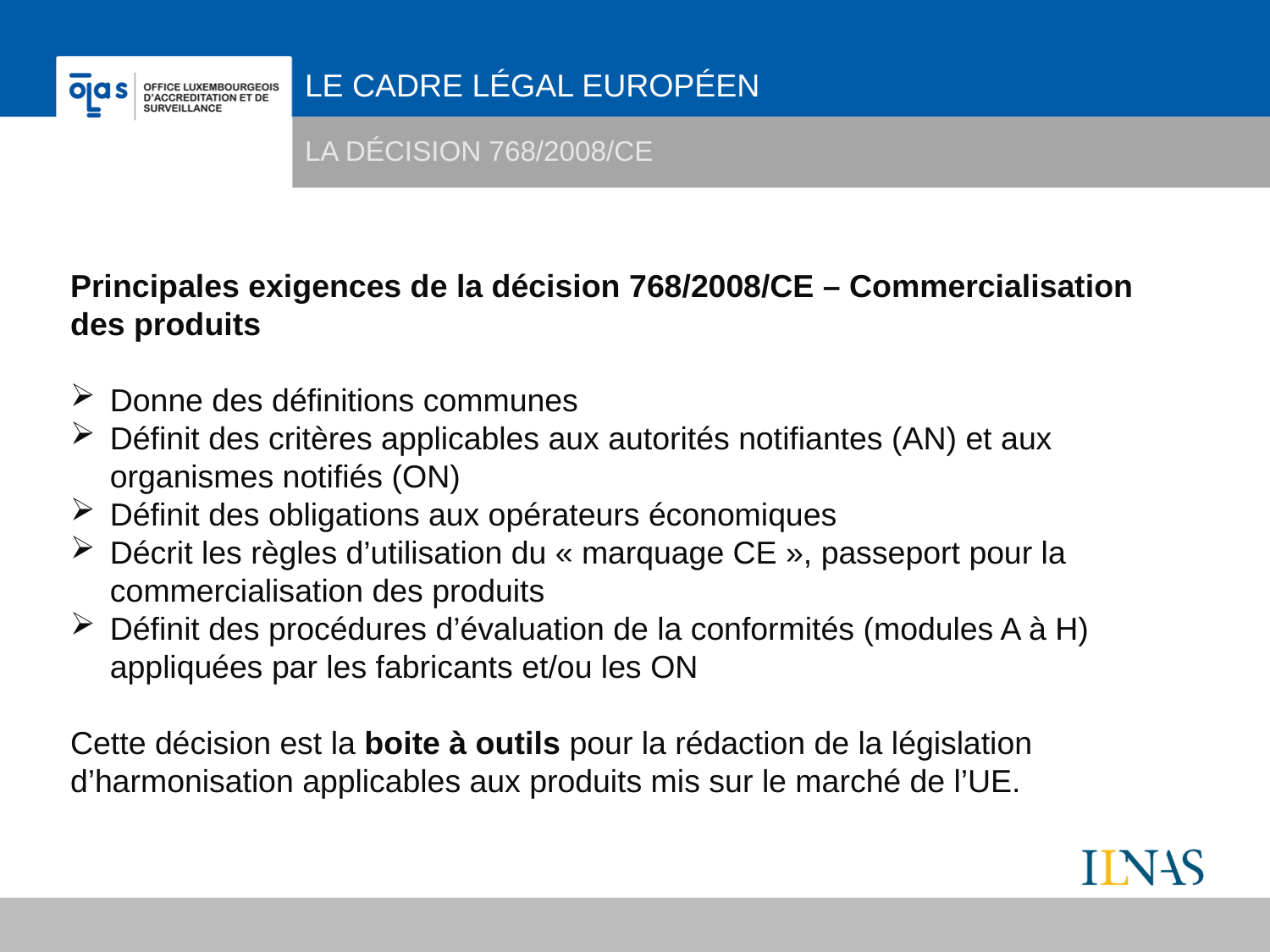

# Le cadre légal européen
La décision 768/2008/CE

Principales exigences de la décision 768/2008/CE – Commercialisation des produits

Donne des définitions communes
Définit des critères applicables aux autorités notifiantes (AN) et aux organismes notifiés (ON)
Définit des obligations aux opérateurs économiques
Décrit les règles d’utilisation du « marquage CE », passeport pour la commercialisation des produits
Définit des procédures d’évaluation de la conformités (modules A à H) appliquées par les fabricants et/ou les ON

Cette décision est la boite à outils pour la rédaction de la législation d’harmonisation applicables aux produits mis sur le marché de l’UE.